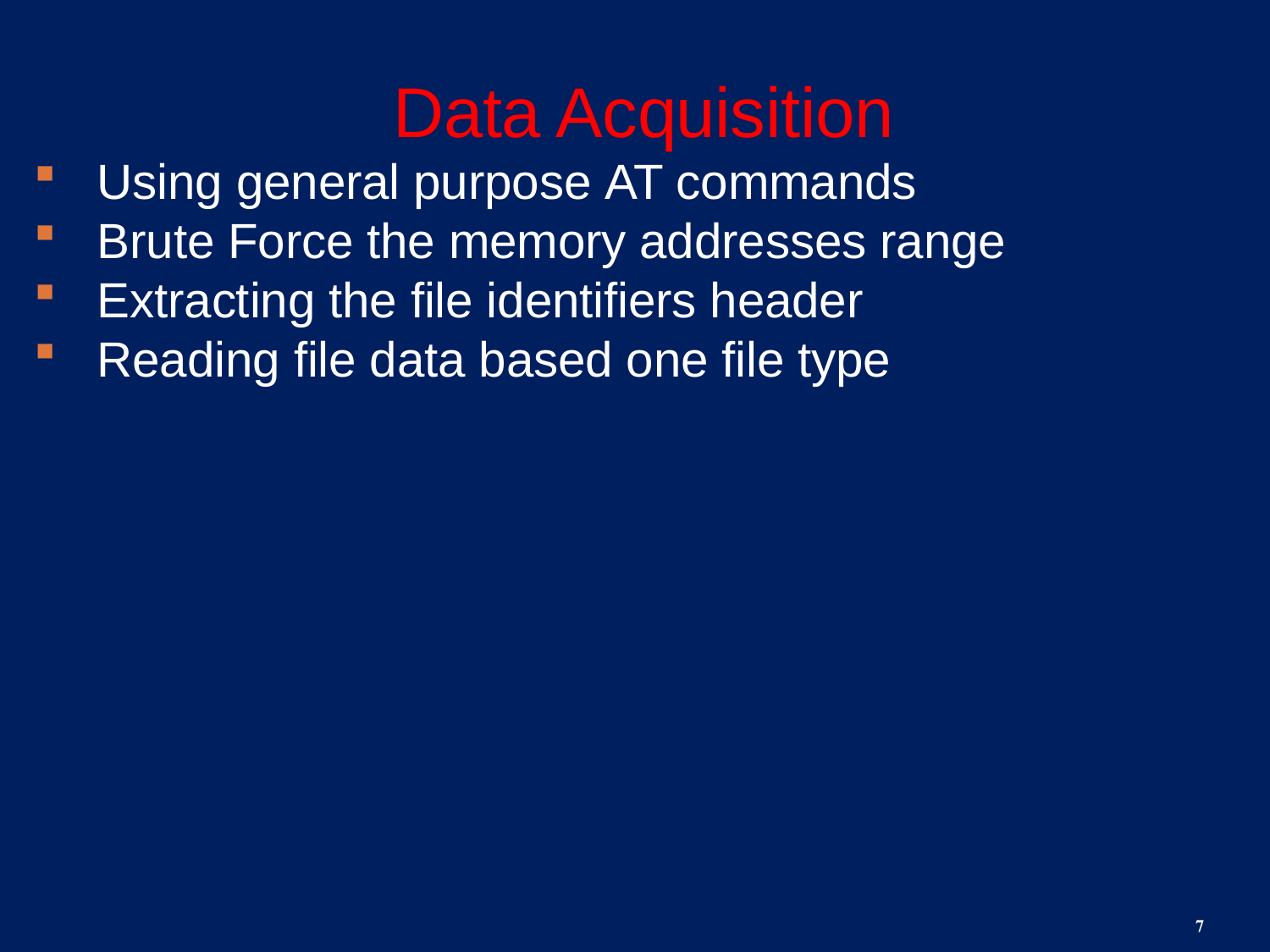

# Data Acquisition
Using general purpose AT commands
Brute Force the memory addresses range
Extracting the file identifiers header
Reading file data based one file type